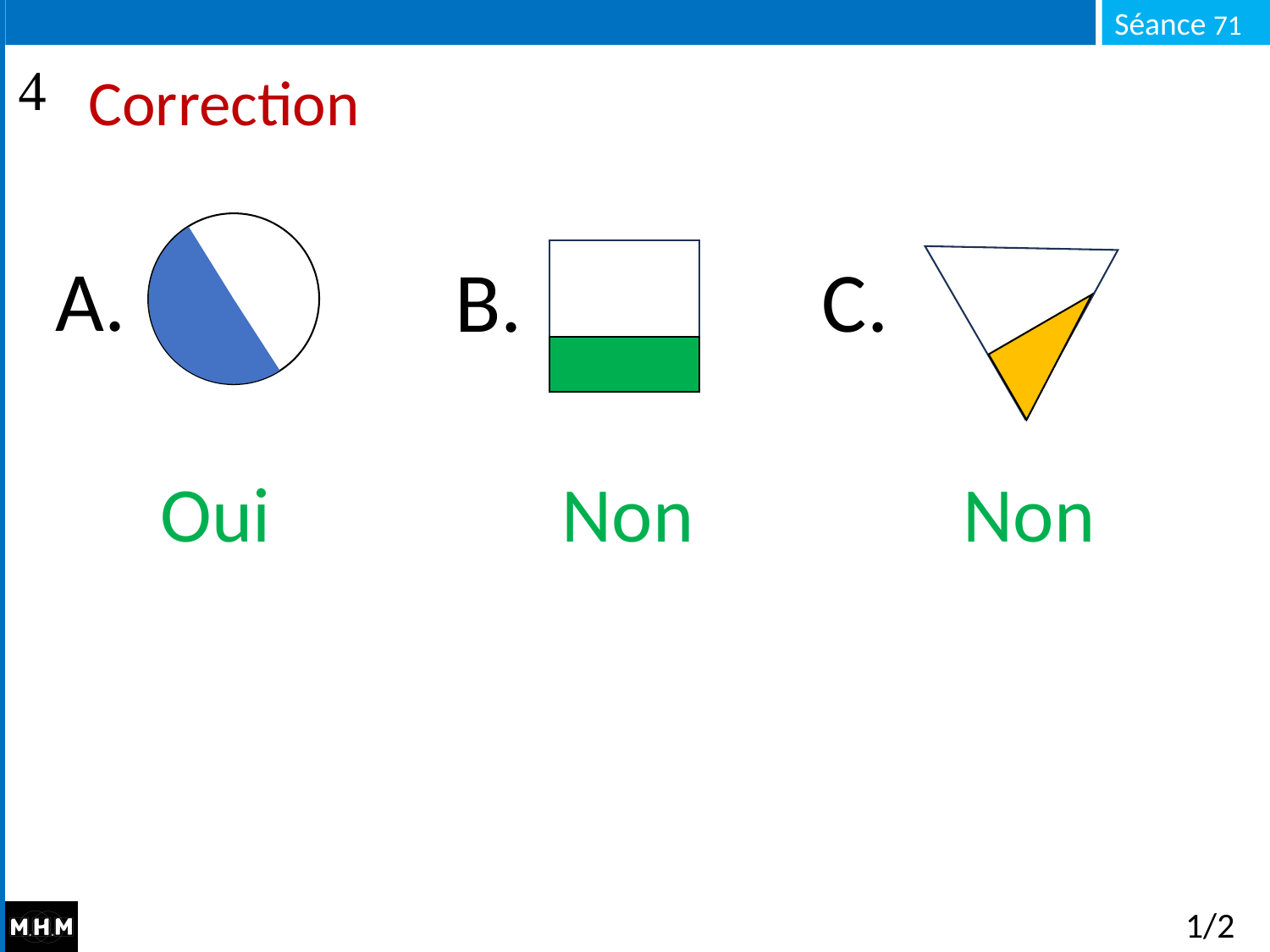

# Correction

A.

B.
C.

Oui
Non
Non
1/2